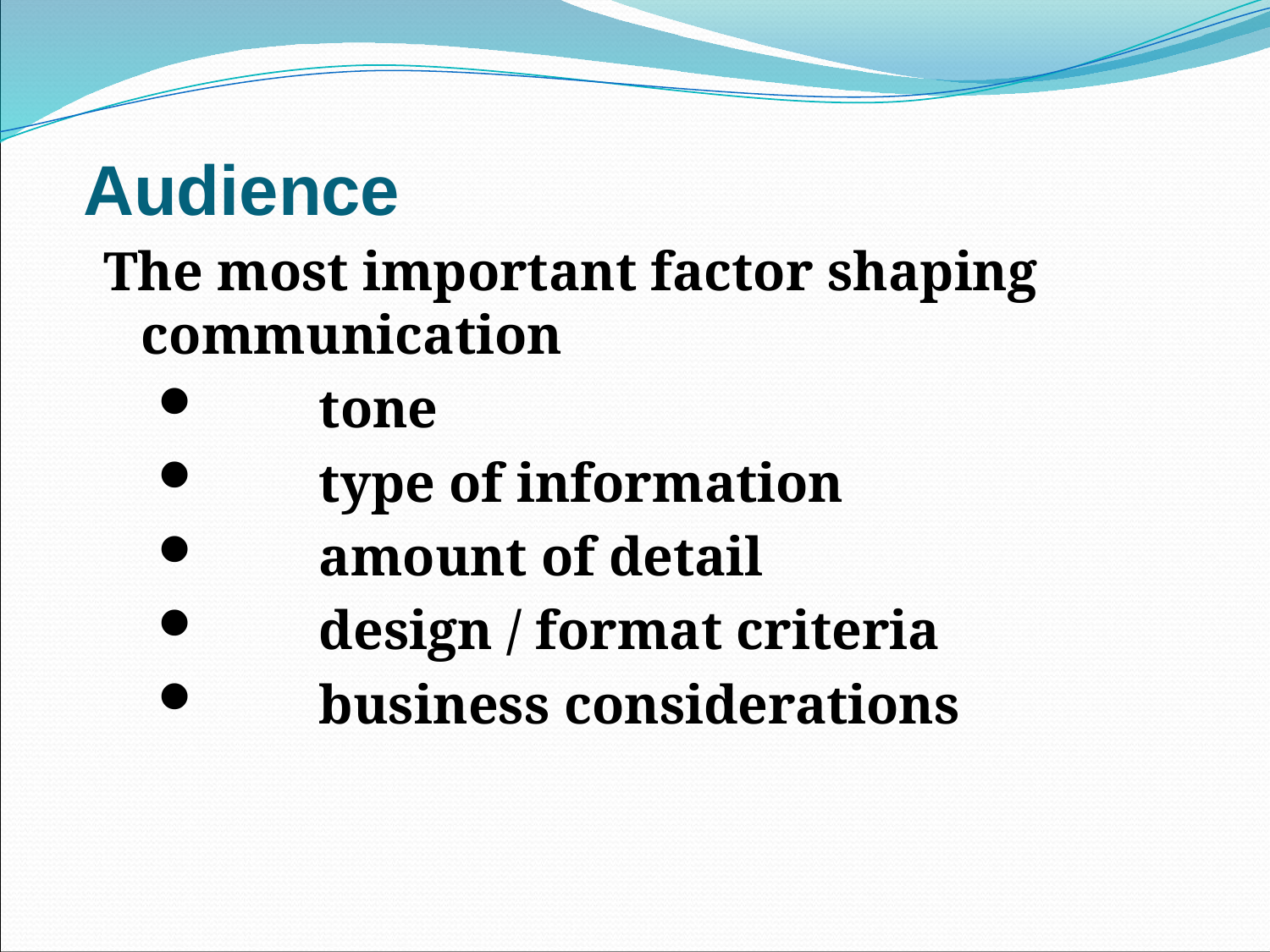

# Audience
The most important factor shaping communication
	tone
	type of information
	amount of detail
	design / format criteria
	business considerations